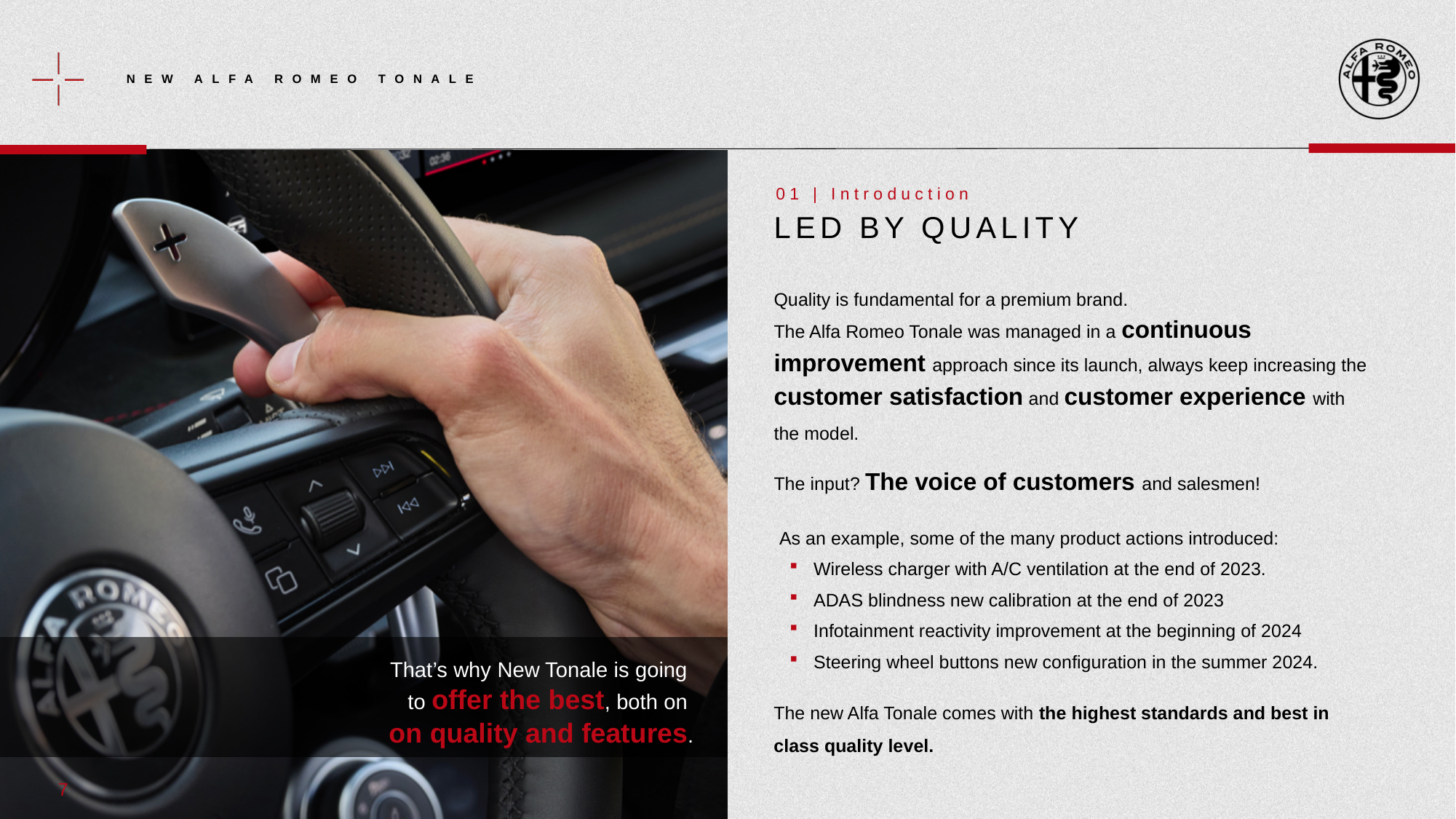

01 | Introduction
Led by Quality
Quality is fundamental for a premium brand.
The Alfa Romeo Tonale was managed in a continuous improvement approach since its launch, always keep increasing the customer satisfaction and customer experience with the model.
The input? The voice of customers and salesmen!
As an example, some of the many product actions introduced:
Wireless charger with A/C ventilation at the end of 2023.
ADAS blindness new calibration at the end of 2023
Infotainment reactivity improvement at the beginning of 2024
Steering wheel buttons new configuration in the summer 2024.

That’s why New Tonale is going
to offer the best, both on
on quality and features.
The new Alfa Tonale comes with the highest standards and best in class quality level.